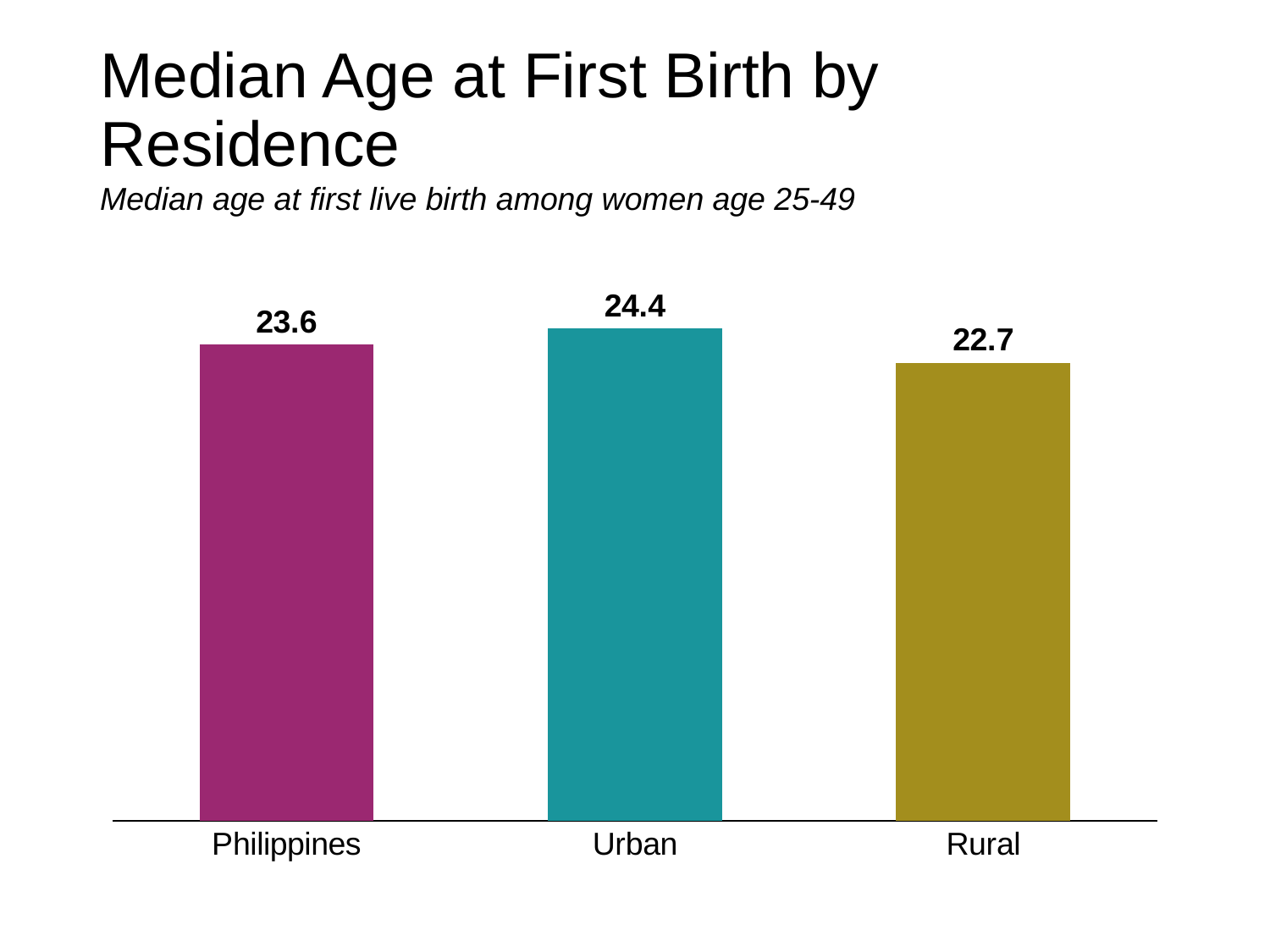

# Median Age at First Birth by Residence
Median age at first live birth among women age 25-49

### Chart

| Category | Philippines |
|---|---|
| Philippines | 23.6 |
| Urban | 24.4 |
| Rural | 22.7 |